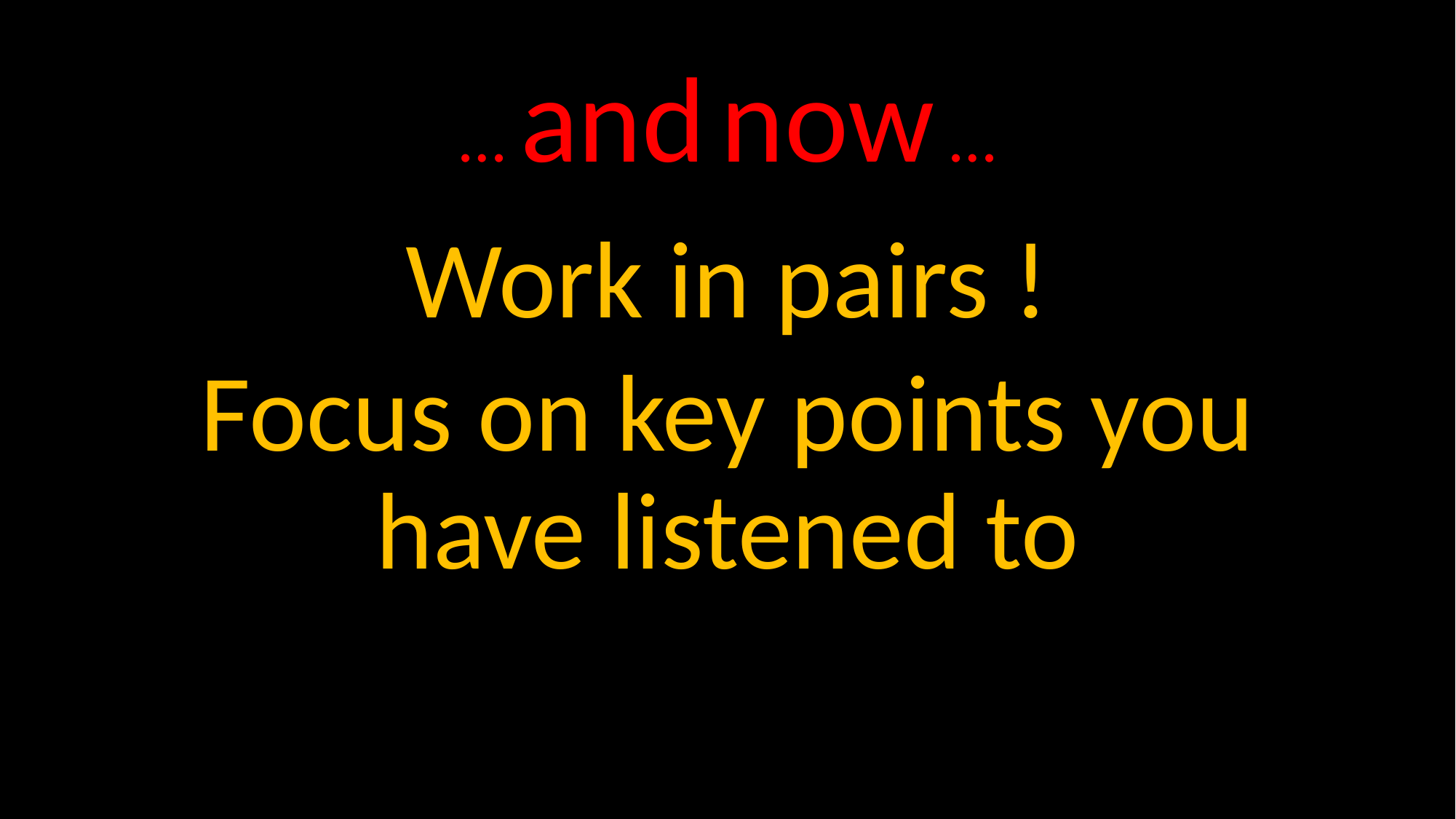

# … and now …
Work in pairs !
Focus on key points you have listened to